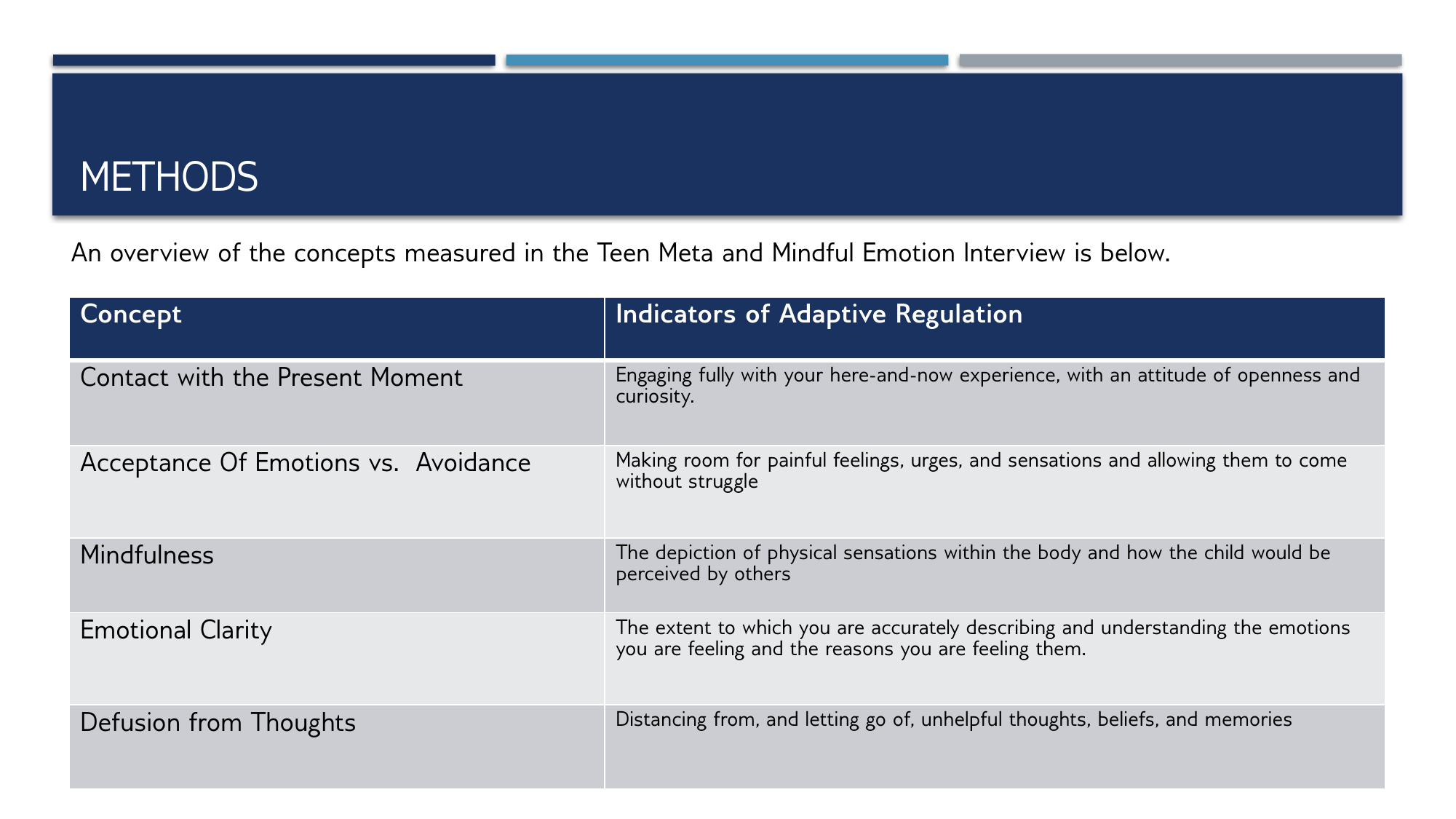

# Methods
An overview of the concepts measured in the Teen Meta and Mindful Emotion Interview is below.
| Concept | Indicators of Adaptive Regulation |
| --- | --- |
| Contact with the Present Moment | Engaging fully with your here-and-now experience, with an attitude of openness and curiosity. |
| Acceptance Of Emotions vs. Avoidance | Making room for painful feelings, urges, and sensations and allowing them to come without struggle |
| Mindfulness | The depiction of physical sensations within the body and how the child would be perceived by others |
| Emotional Clarity | The extent to which you are accurately describing and understanding the emotions you are feeling and the reasons you are feeling them. |
| Defusion from Thoughts | Distancing from, and letting go of, unhelpful thoughts, beliefs, and memories |